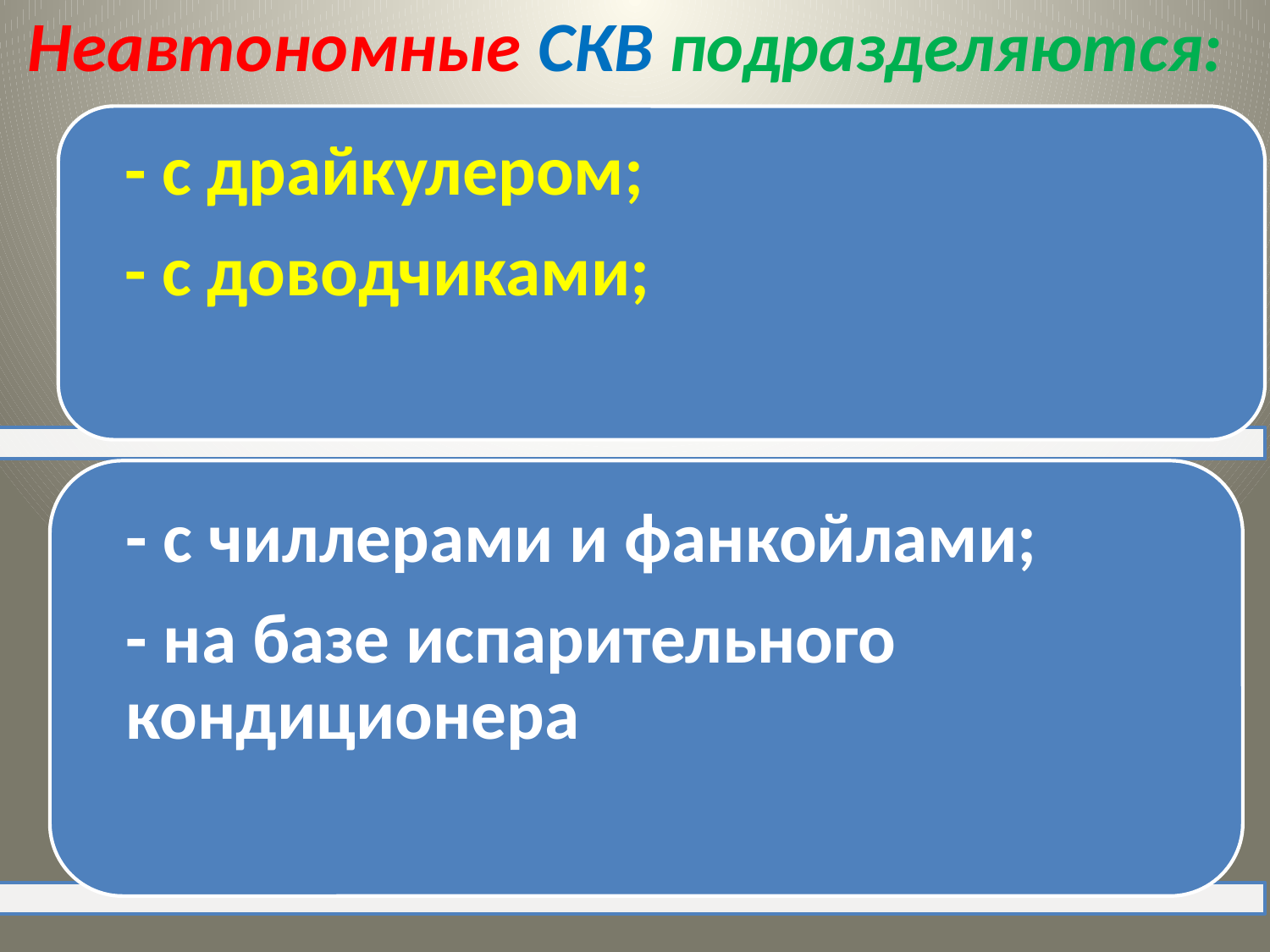

# Неавтономные СКВ подразделяются:
- с драйкулером;
- с доводчиками;

- с чиллерами и фанкойлами;
- на базе испарительного кондиционера